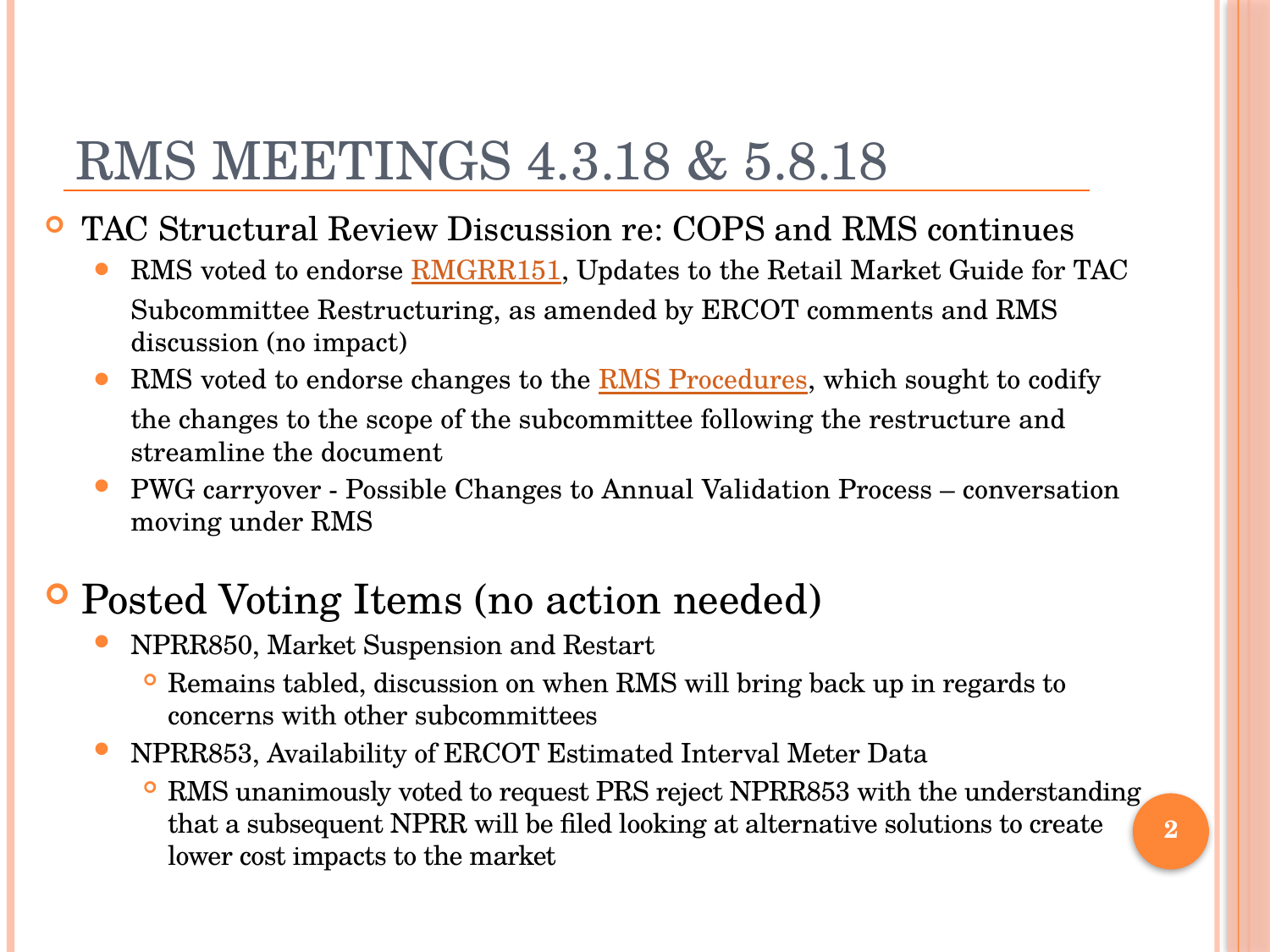

# RMS Meetings 4.3.18 & 5.8.18
TAC Structural Review Discussion re: COPS and RMS continues
RMS voted to endorse RMGRR151, Updates to the Retail Market Guide for TAC Subcommittee Restructuring, as amended by ERCOT comments and RMS discussion (no impact)
RMS voted to endorse changes to the RMS Procedures, which sought to codify the changes to the scope of the subcommittee following the restructure and streamline the document
PWG carryover - Possible Changes to Annual Validation Process – conversation moving under RMS

Posted Voting Items (no action needed)
NPRR850, Market Suspension and Restart
Remains tabled, discussion on when RMS will bring back up in regards to concerns with other subcommittees
NPRR853, Availability of ERCOT Estimated Interval Meter Data
RMS unanimously voted to request PRS reject NPRR853 with the understanding that a subsequent NPRR will be filed looking at alternative solutions to create lower cost impacts to the market

2